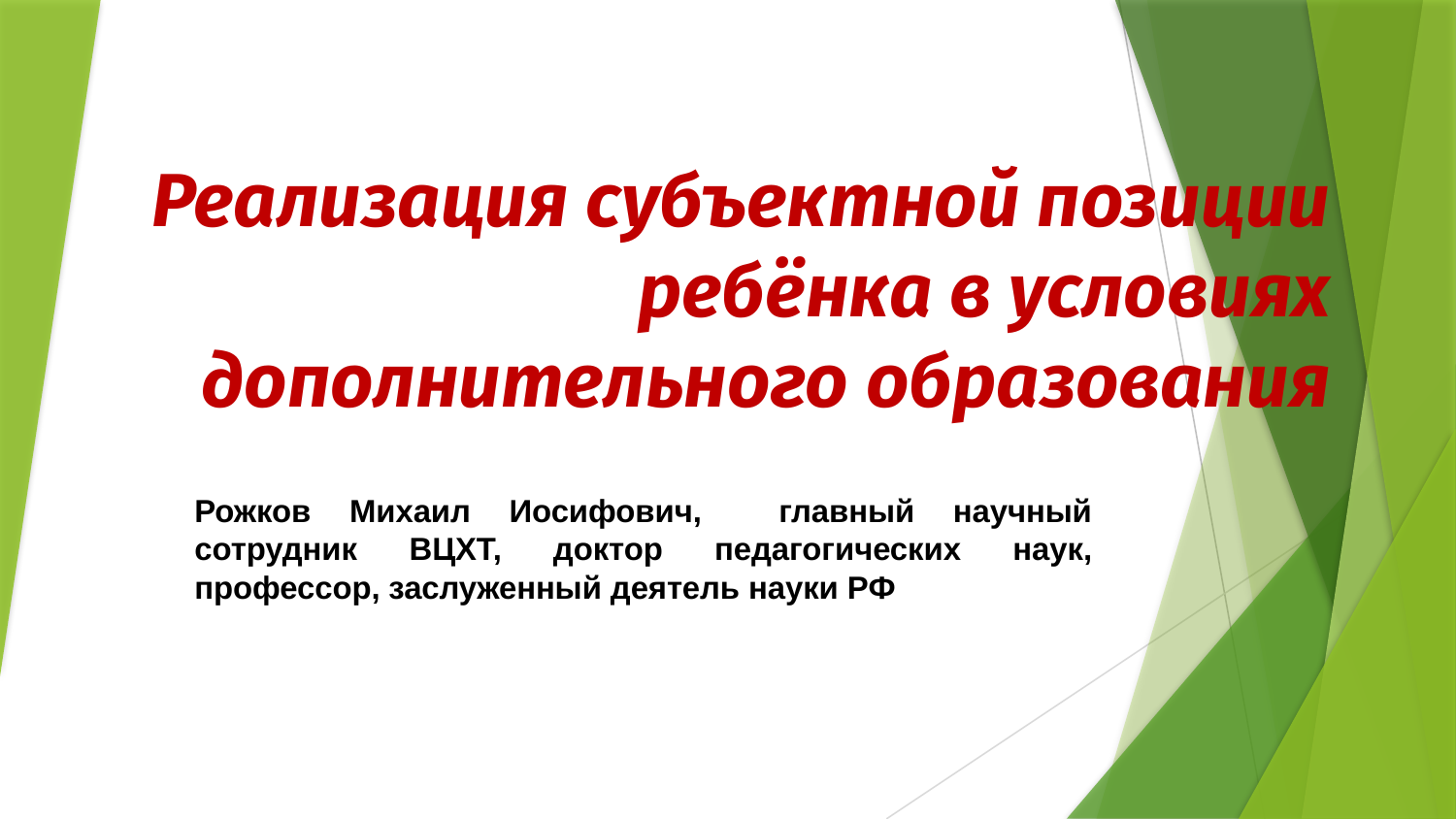

# Реализация субъектной позиции ребёнка в условиях дополнительного образования
Рожков Михаил Иосифович,  главный научный сотрудник ВЦХТ, доктор педагогических наук, профессор, заслуженный деятель науки РФ